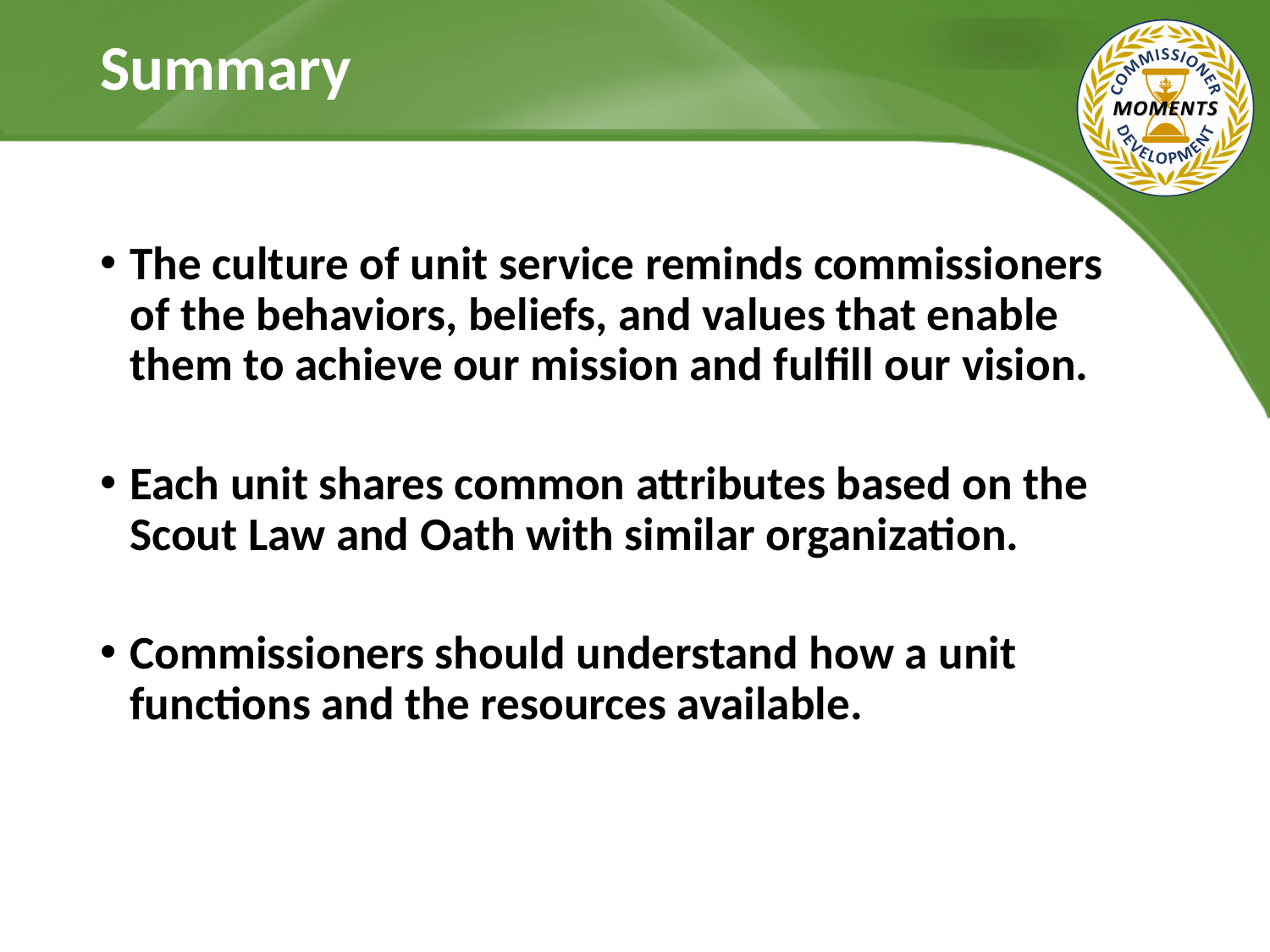

# Summary
The culture of unit service reminds commissioners of the behaviors, beliefs, and values that enable them to achieve our mission and fulfill our vision.

Each unit shares common attributes based on the Scout Law and Oath with similar organization.

Commissioners should understand how a unit functions and the resources available.